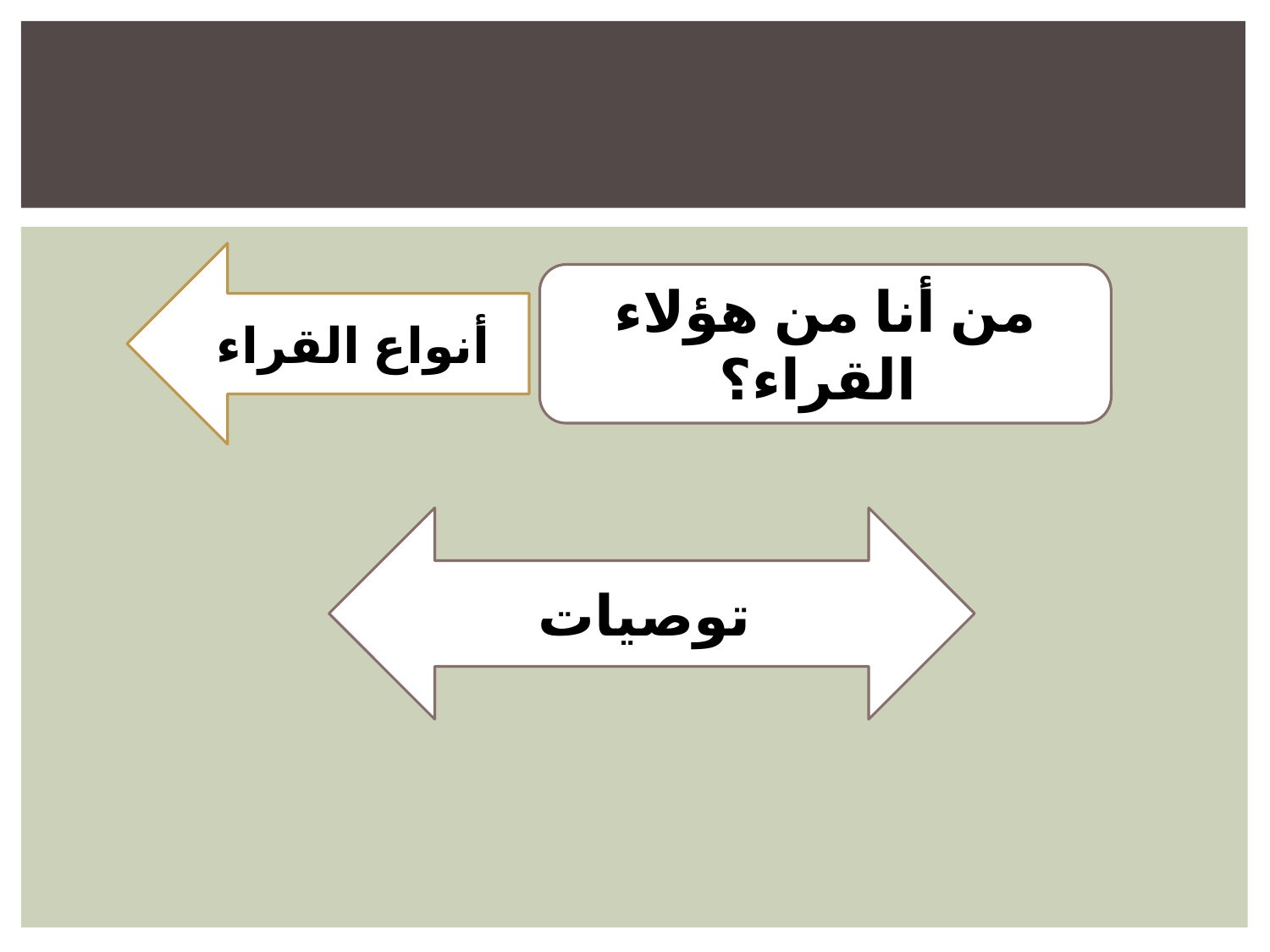

#
أنواع القراء
من أنا من هؤلاء القراء؟
توصيات